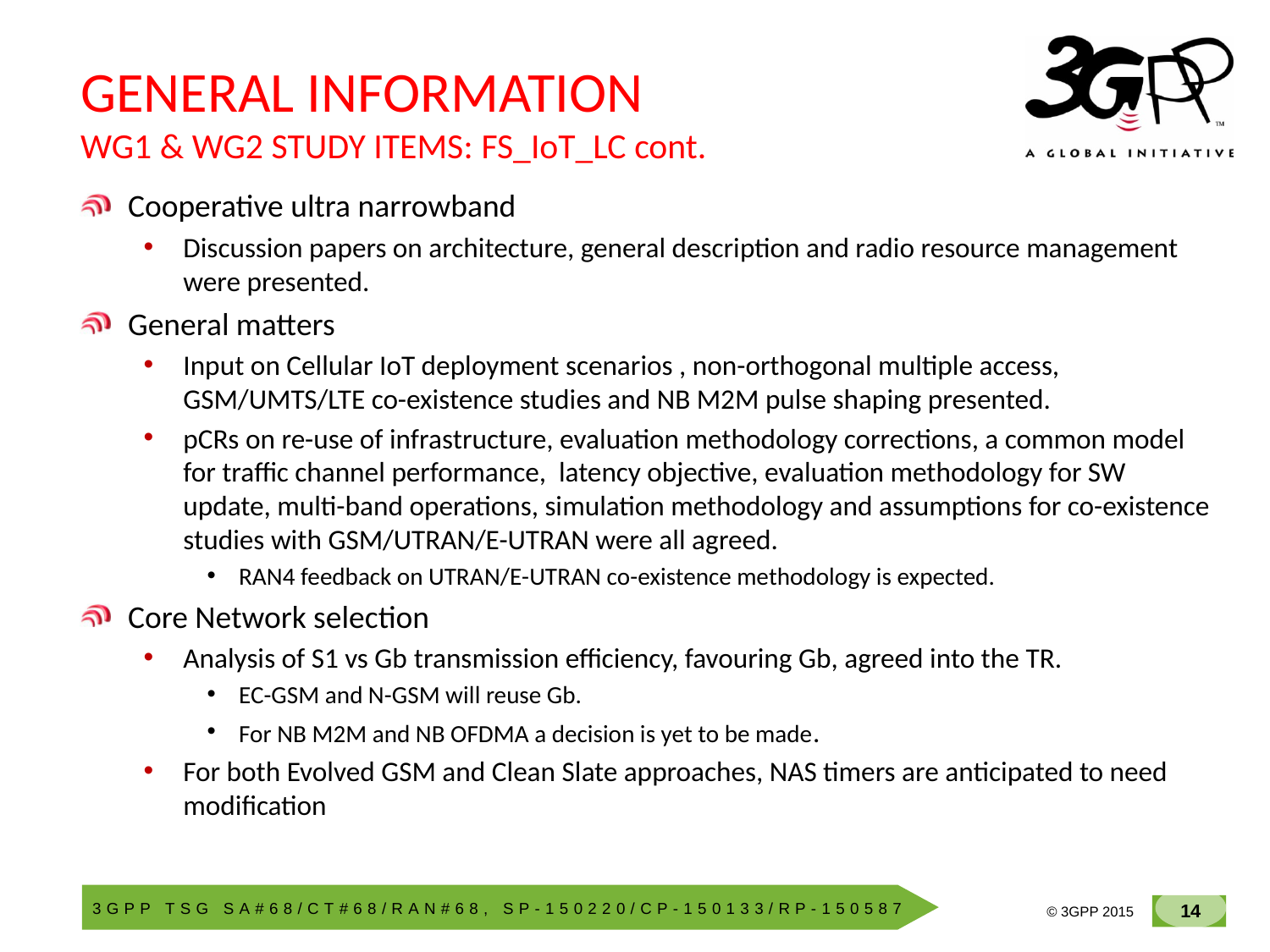

# GENERAL INFORMATION WG1 & WG2 STUDY ITEMS: FS_IoT_LC cont.
Cooperative ultra narrowband
Discussion papers on architecture, general description and radio resource management were presented.
General matters
Input on Cellular IoT deployment scenarios , non-orthogonal multiple access,  GSM/UMTS/LTE co-existence studies and NB M2M pulse shaping presented.
pCRs on re-use of infrastructure, evaluation methodology corrections, a common model for traffic channel performance,  latency objective, evaluation methodology for SW update, multi-band operations, simulation methodology and assumptions for co-existence studies with GSM/UTRAN/E-UTRAN were all agreed.
RAN4 feedback on UTRAN/E-UTRAN co-existence methodology is expected.
Core Network selection
Analysis of S1 vs Gb transmission efficiency, favouring Gb, agreed into the TR.
EC-GSM and N-GSM will reuse Gb.
For NB M2M and NB OFDMA a decision is yet to be made.
For both Evolved GSM and Clean Slate approaches, NAS timers are anticipated to need modification